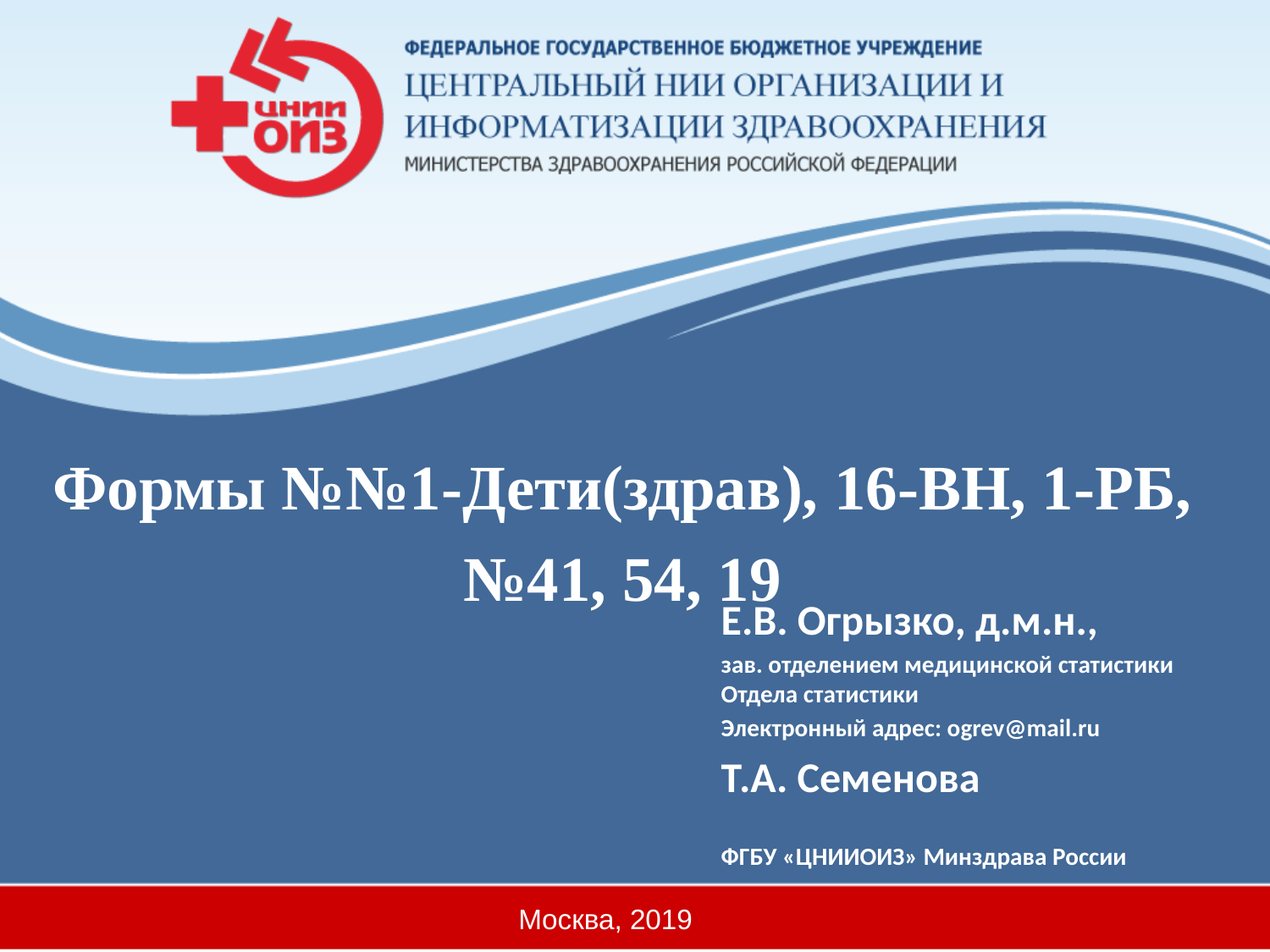

# Формы №№1-Дети(здрав), 16-ВН, 1-РБ, №41, 54, 19
Е.В. Огрызко, д.м.н.,
зав. отделением медицинской статистики Отдела статистики
Электронный адрес: ogrev@mail.ru
Т.А. Семенова

ФГБУ «ЦНИИОИЗ» Минздрава России

Москва, 2019